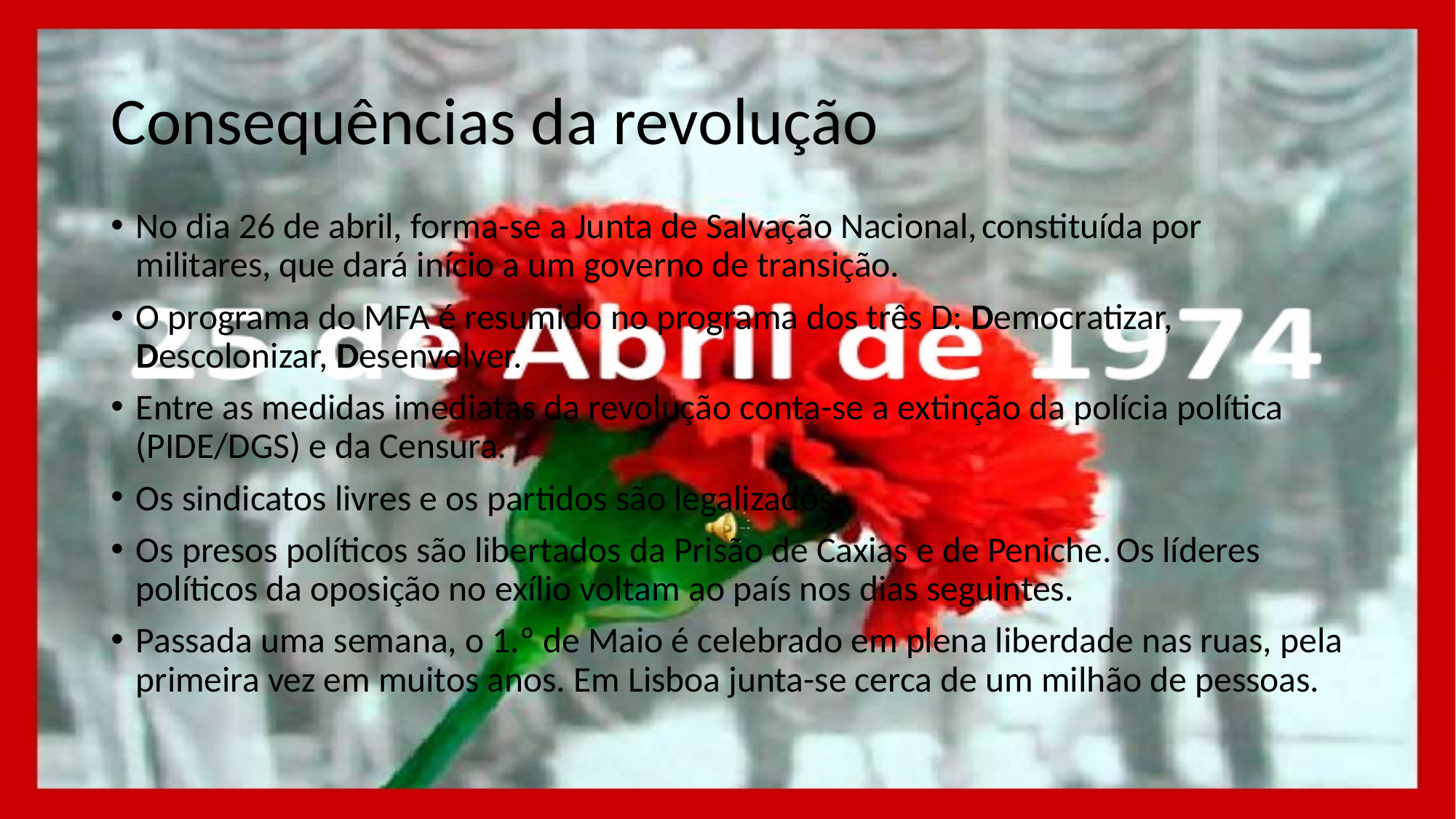

# Consequências da revolução
No dia 26 de abril, forma-se a Junta de Salvação Nacional, constituída por militares, que dará início a um governo de transição.
O programa do MFA é resumido no programa dos três D: Democratizar, Descolonizar, Desenvolver.
Entre as medidas imediatas da revolução conta-se a extinção da polícia política (PIDE/DGS) e da Censura.
Os sindicatos livres e os partidos são legalizados.
Os presos políticos são libertados da Prisão de Caxias e de Peniche. Os líderes políticos da oposição no exílio voltam ao país nos dias seguintes.
Passada uma semana, o 1.º de Maio é celebrado em plena liberdade nas ruas, pela primeira vez em muitos anos. Em Lisboa junta-se cerca de um milhão de pessoas.